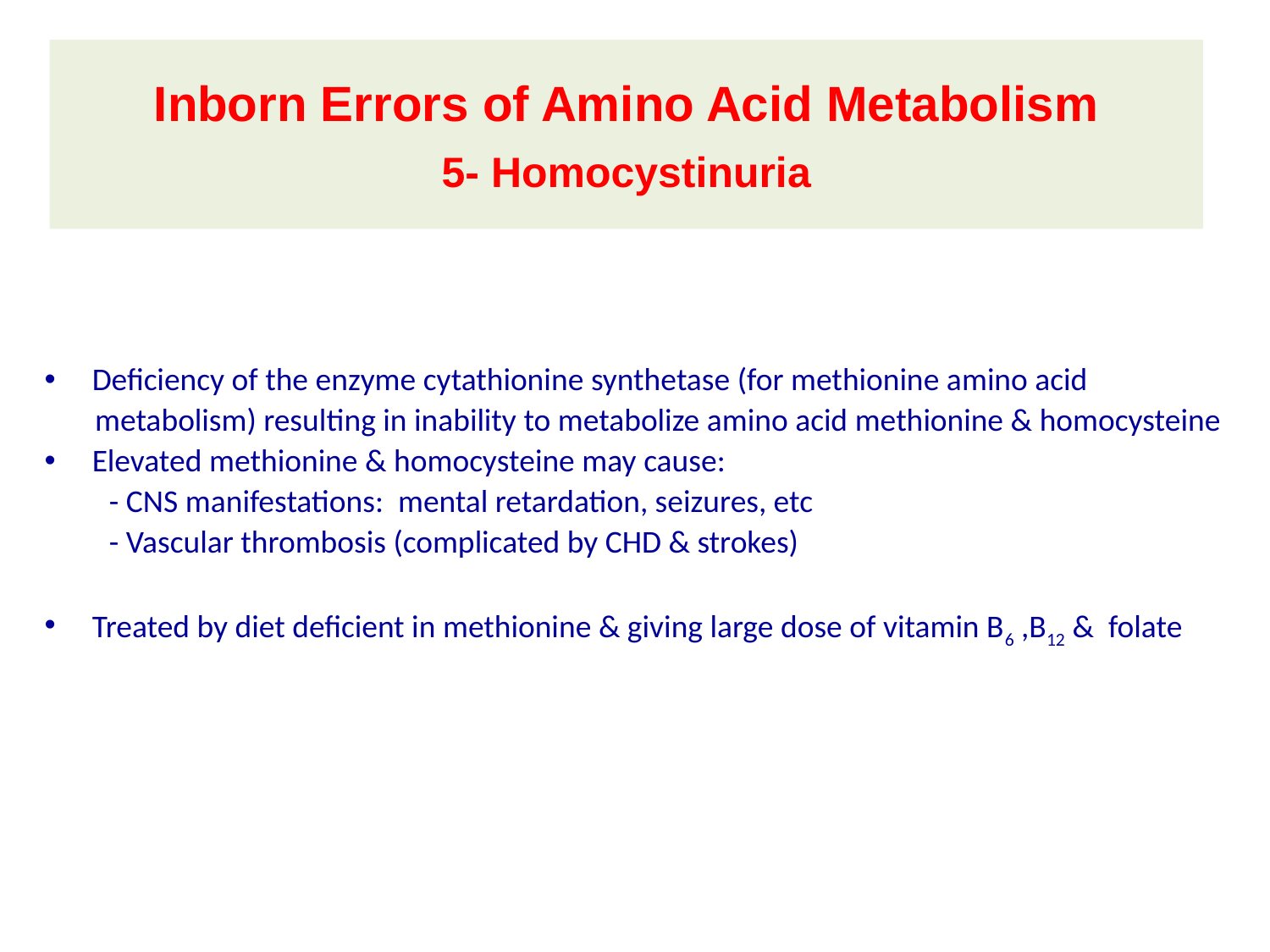

Inborn Errors of Amino Acid Metabolism

5- Homocystinuria

Deficiency of the enzyme cytathionine synthetase (for methionine amino acid
       metabolism) resulting in inability to metabolize amino acid methionine & homocysteine
Elevated methionine & homocysteine may cause:
         - CNS manifestations:  mental retardation, seizures, etc
         - Vascular thrombosis (complicated by CHD & strokes)

Treated by diet deficient in methionine & giving large dose of vitamin B6 ,B12 &  folate